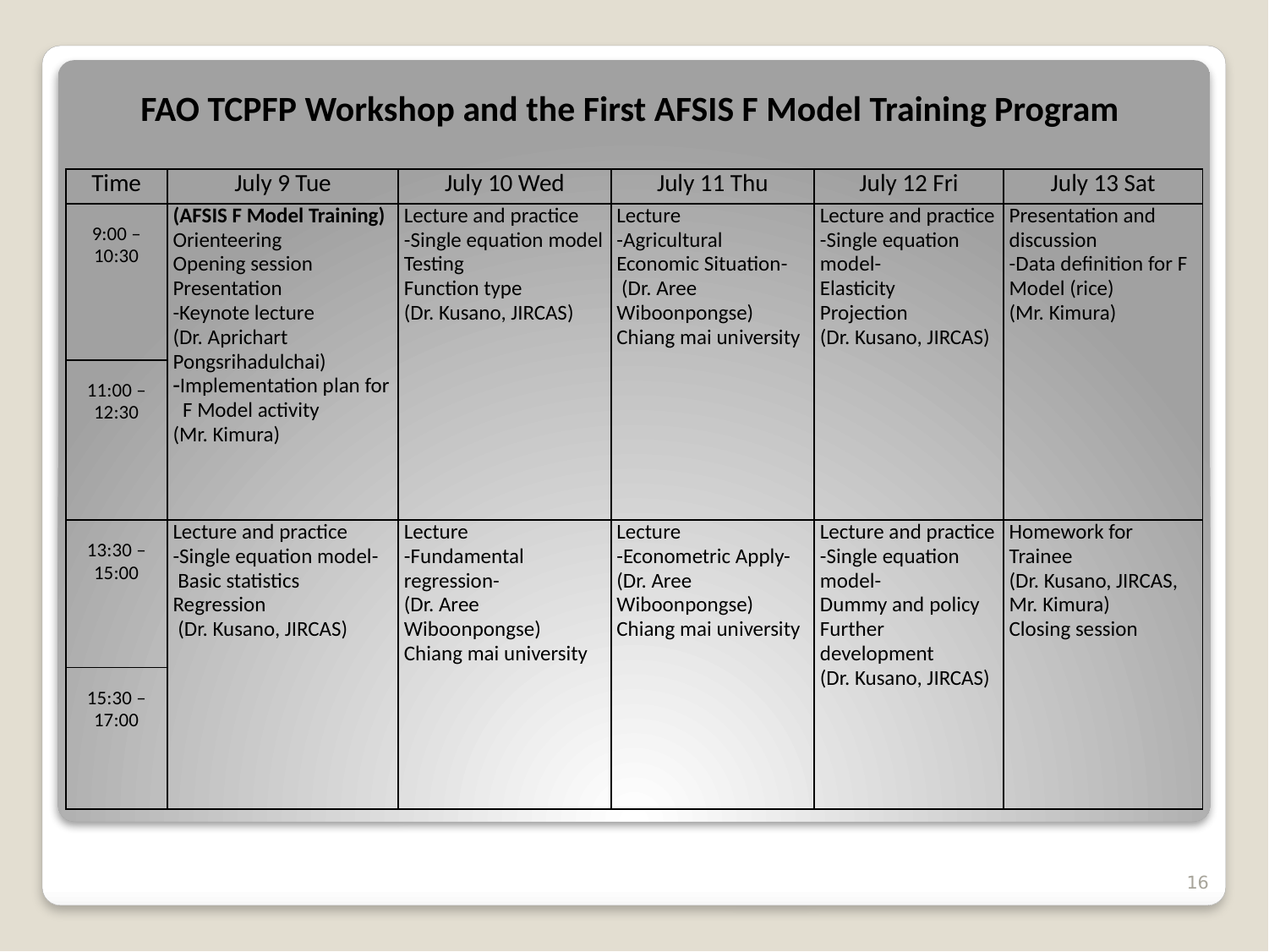

FAO TCPFP Workshop and the First AFSIS F Model Training Program
| Time | July 9 Tue | July 10 Wed | July 11 Thu | July 12 Fri | July 13 Sat |
| --- | --- | --- | --- | --- | --- |
| 9:00 – 10:30 | (AFSIS F Model Training) Orienteering Opening session Presentation -Keynote lecture (Dr. Aprichart Pongsrihadulchai) Implementation plan for F Model activity (Mr. Kimura) | Lecture and practice -Single equation model Testing Function type (Dr. Kusano, JIRCAS) | Lecture -Agricultural Economic Situation- (Dr. Aree Wiboonpongse) Chiang mai university | Lecture and practice -Single equation model- Elasticity Projection (Dr. Kusano, JIRCAS) | Presentation and discussion -Data definition for F Model (rice) (Mr. Kimura) |
| 11:00 – 12:30 |  |  |  |  |  |
| 13:30 – 15:00 | Lecture and practice -Single equation model- Basic statistics Regression (Dr. Kusano, JIRCAS) | Lecture -Fundamental regression- (Dr. Aree Wiboonpongse) Chiang mai university | Lecture -Econometric Apply- (Dr. Aree Wiboonpongse) Chiang mai university | Lecture and practice -Single equation model- Dummy and policy Further development (Dr. Kusano, JIRCAS) | Homework for Trainee (Dr. Kusano, JIRCAS, Mr. Kimura) Closing session |
| 15:30 – 17:00 |  |  |  |  |  |
16